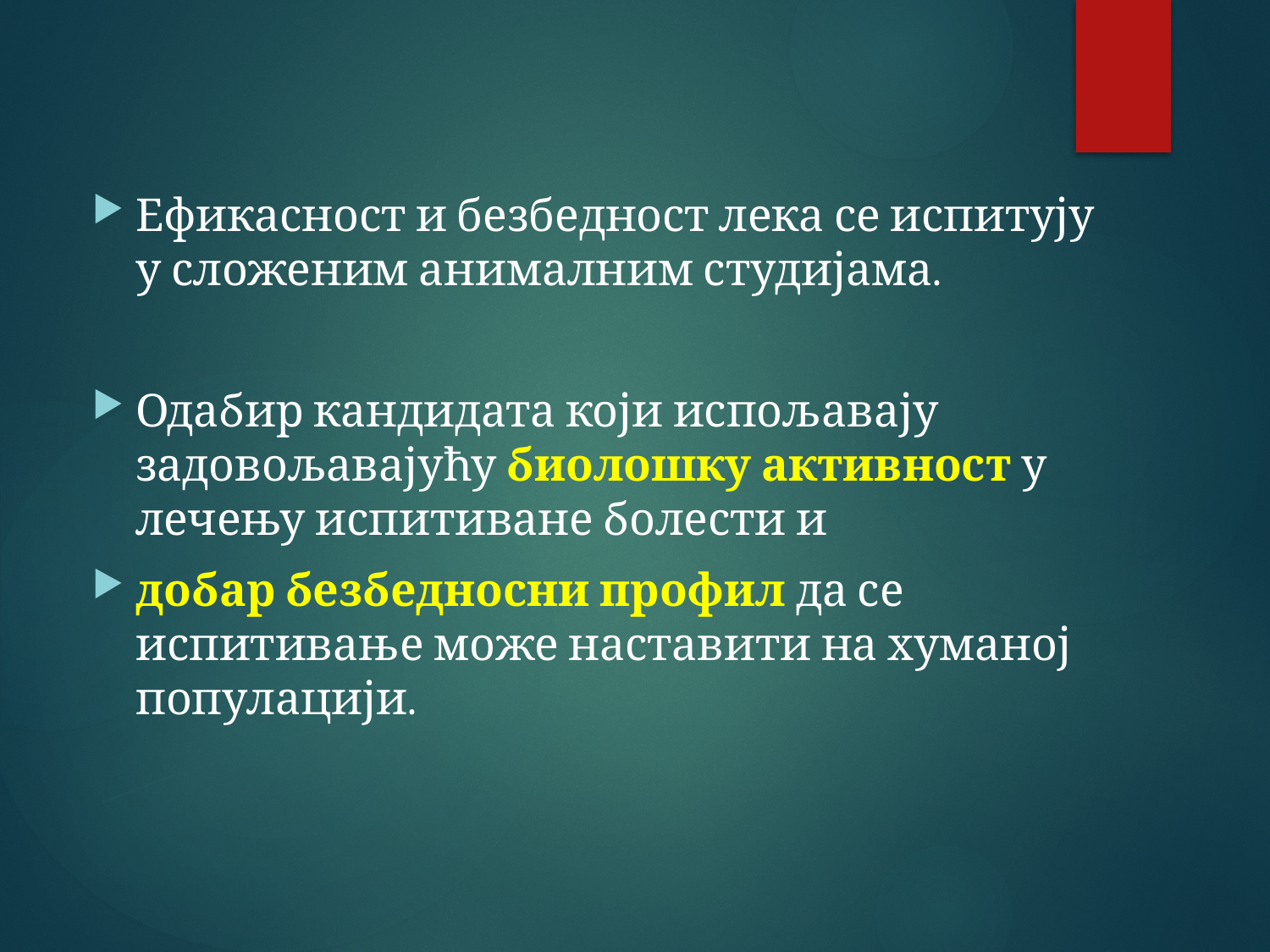

Ефикасност и безбедност лека се испитују у сложеним анималним студијама.

Одабир кандидата који испољавају задовољавајућу биолошку активност у лечењу испитиване болести и
добар безбедносни профил да се испитивање може наставити на хуманој популацији.